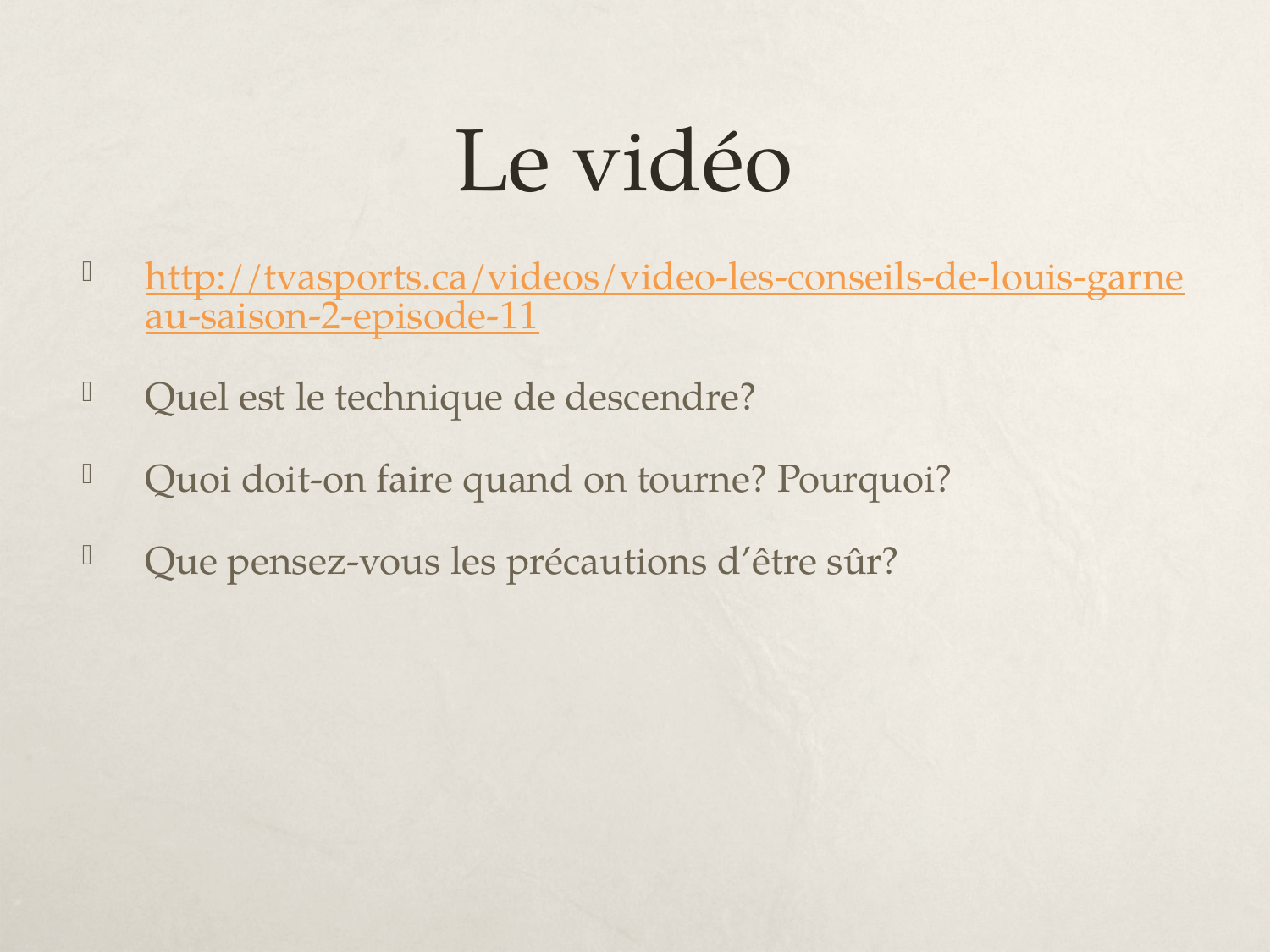

# Le vidéo
http://tvasports.ca/videos/video-les-conseils-de-louis-garneau-saison-2-episode-11
Quel est le technique de descendre?
Quoi doit-on faire quand on tourne? Pourquoi?
Que pensez-vous les précautions d’être sûr?